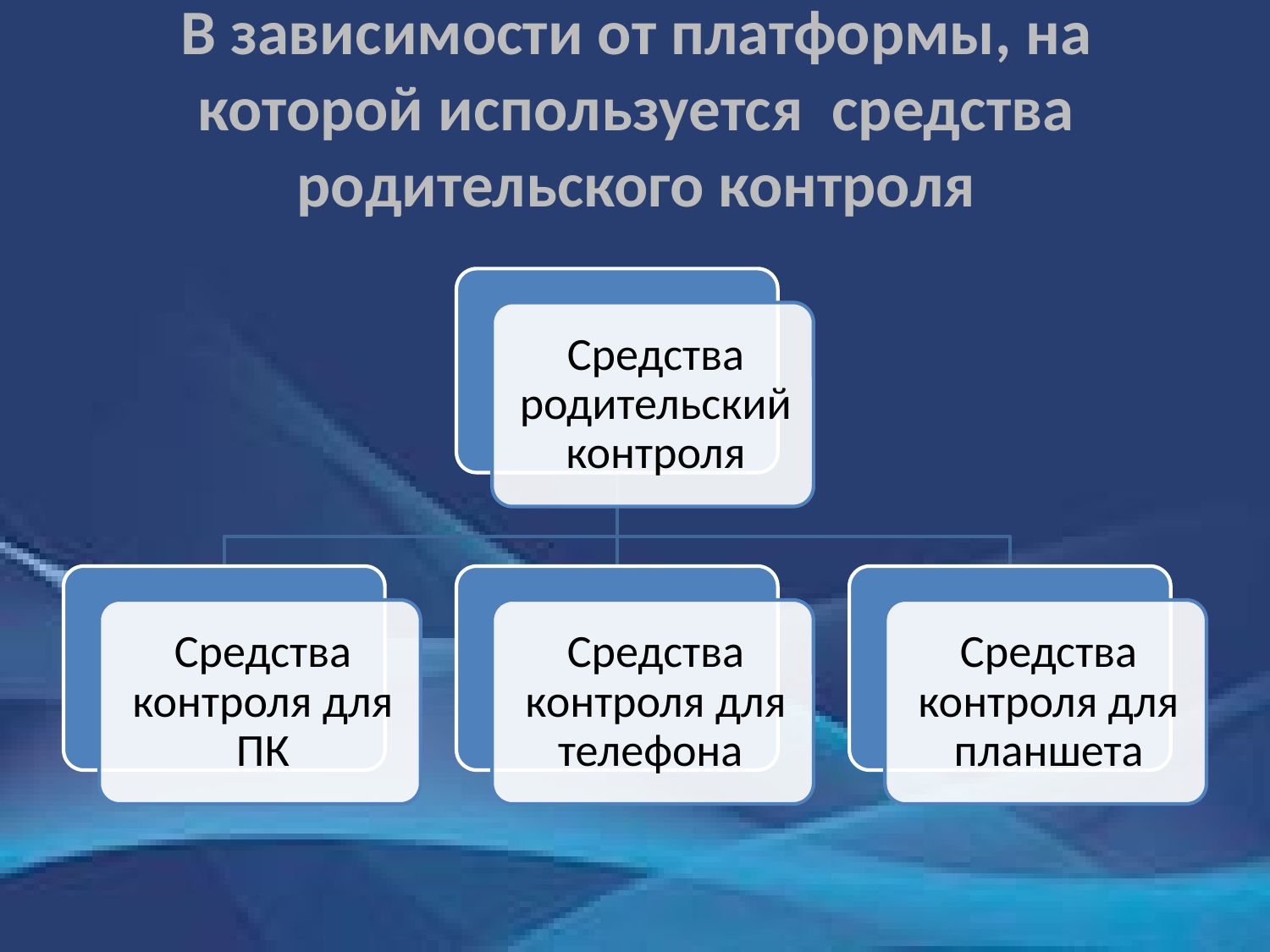

# В зависимости от платформы, на которой используется  средства родительского контроля
Средства родительский контроля
Средства контроля для ПК
Средства контроля для телефона
Средства контроля для планшета